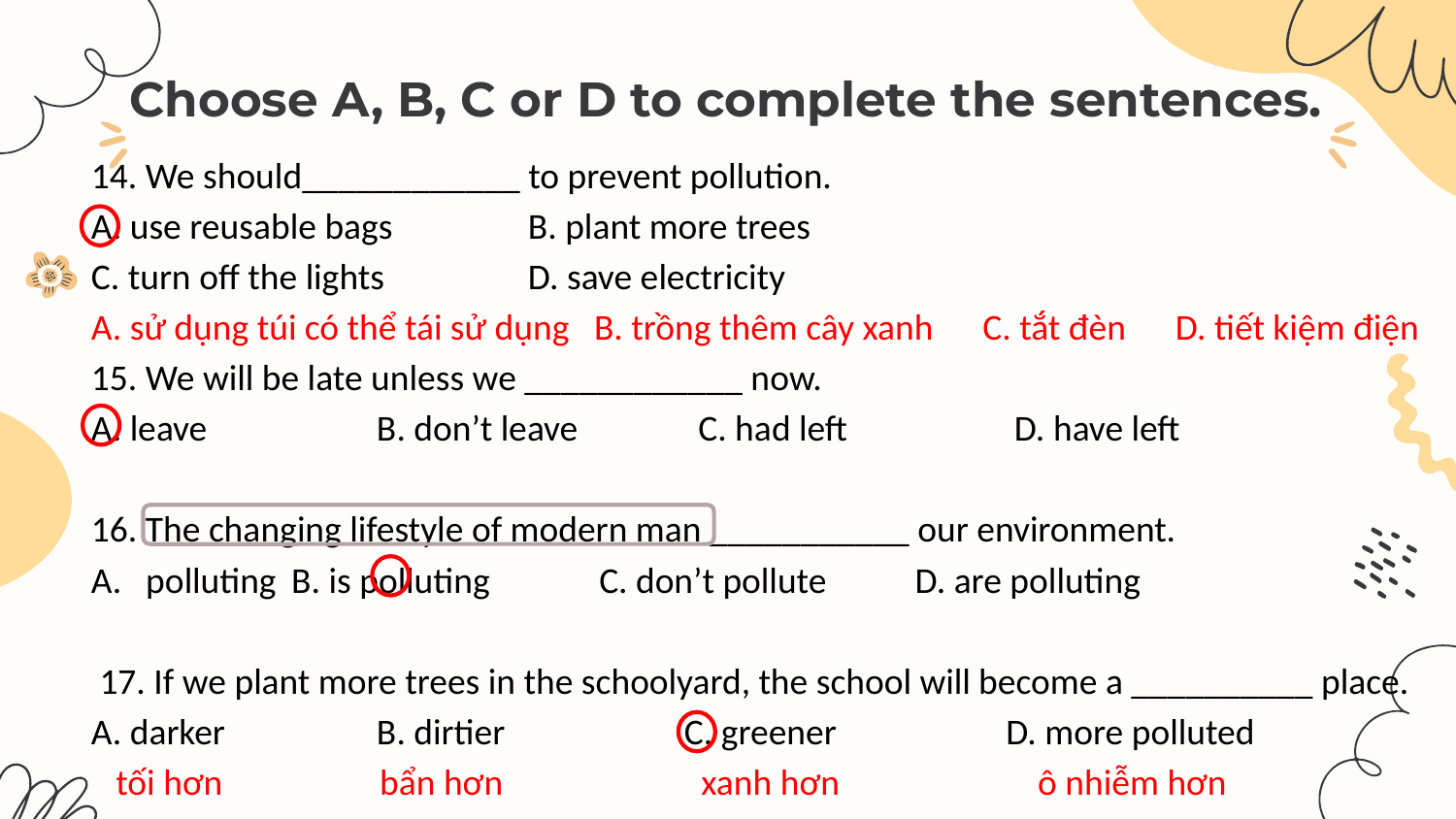

# Choose A, B, C or D to complete the sentences.
14. We should____________ to prevent pollution.
A. use reusable bags 	B. plant more trees
C. turn off the lights	D. save electricity
A. sử dụng túi có thể tái sử dụng   B. trồng thêm cây xanh      C. tắt đèn      D. tiết kiệm điện
15. We will be late unless we ____________ now.
A. leave	                 B. don’t leave	   C. had left	      D. have left

16. The changing lifestyle of modern man ___________ our environment.
polluting	B. is polluting	  C. don’t pollute	     D. are polluting

 17. If we plant more trees in the schoolyard, the school will become a __________ place.
A. darker	                 B. dirtier	                   C. greener	     D. more polluted
   tối hơn                   bẩn hơn                        xanh hơn                        ô nhiễm hơn